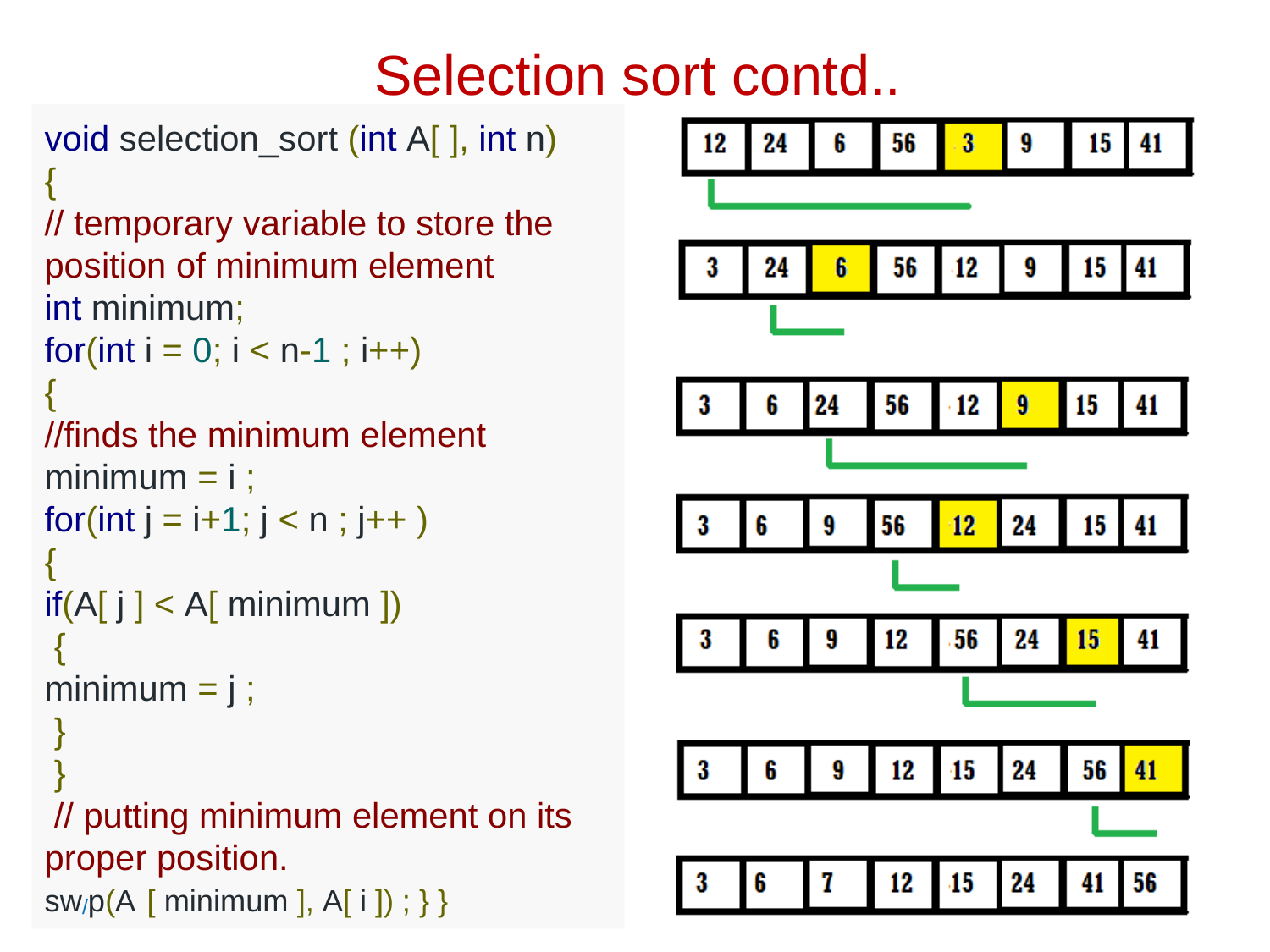

Selection
sort
contd..

void selection_sort (int A[ ], int n)
{
// temporary variable to store the
position of minimum element
int minimum;
for(int i = 0; i < n-1 ; i++)
{
//finds the minimum element
minimum = i ;
for(int j = i+1; j < n ; j++ )
{
if(A[ j ] < A[ minimum ])
{
minimum = j ;
}
}
// putting minimum element on its
proper position.
sw/p(A [ minimum ], A[ i ]) ; } }